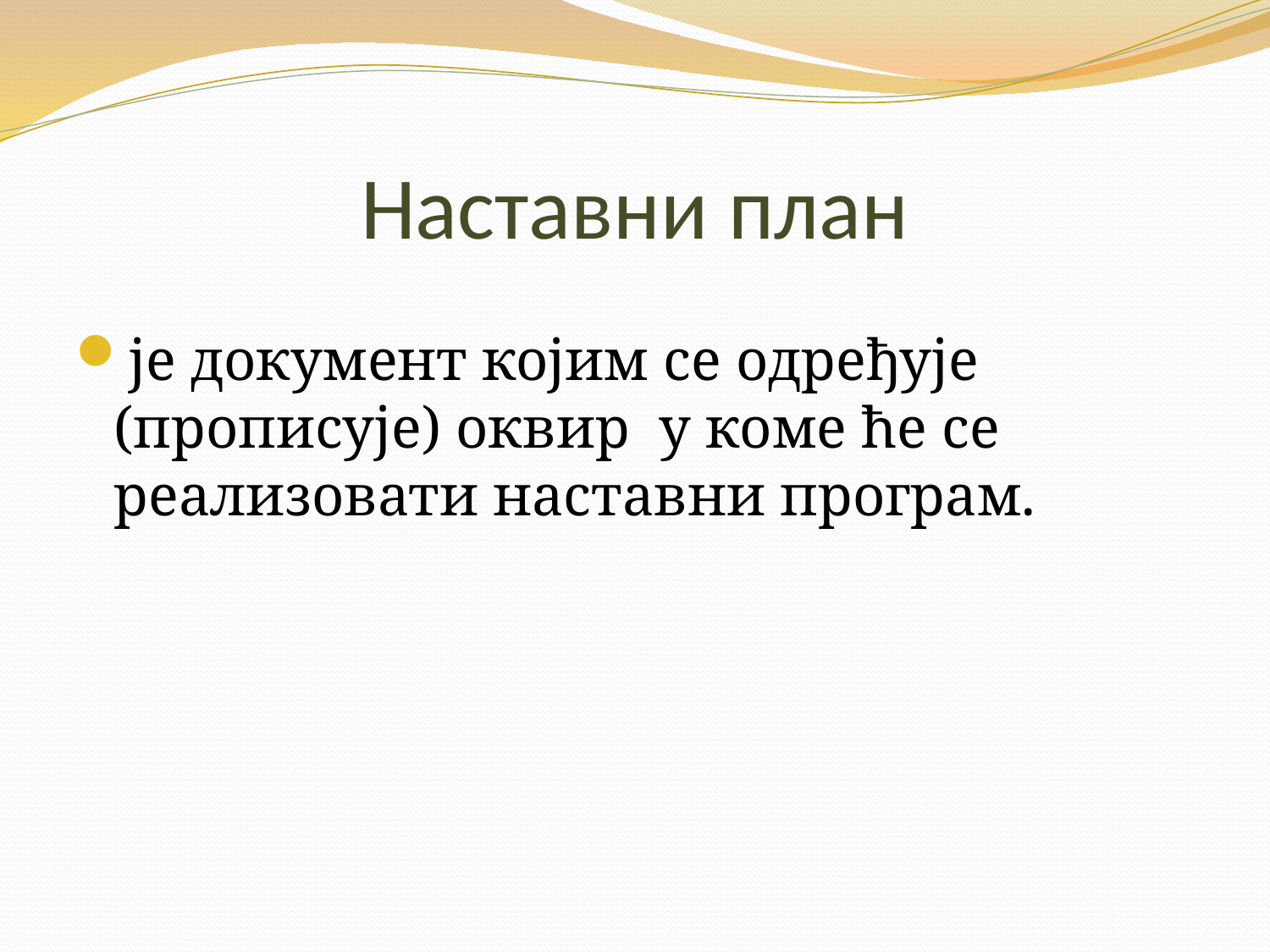

# Наставни план
је документ којим се одређује (прописује) оквир  у коме ће се реализовати наставни програм.